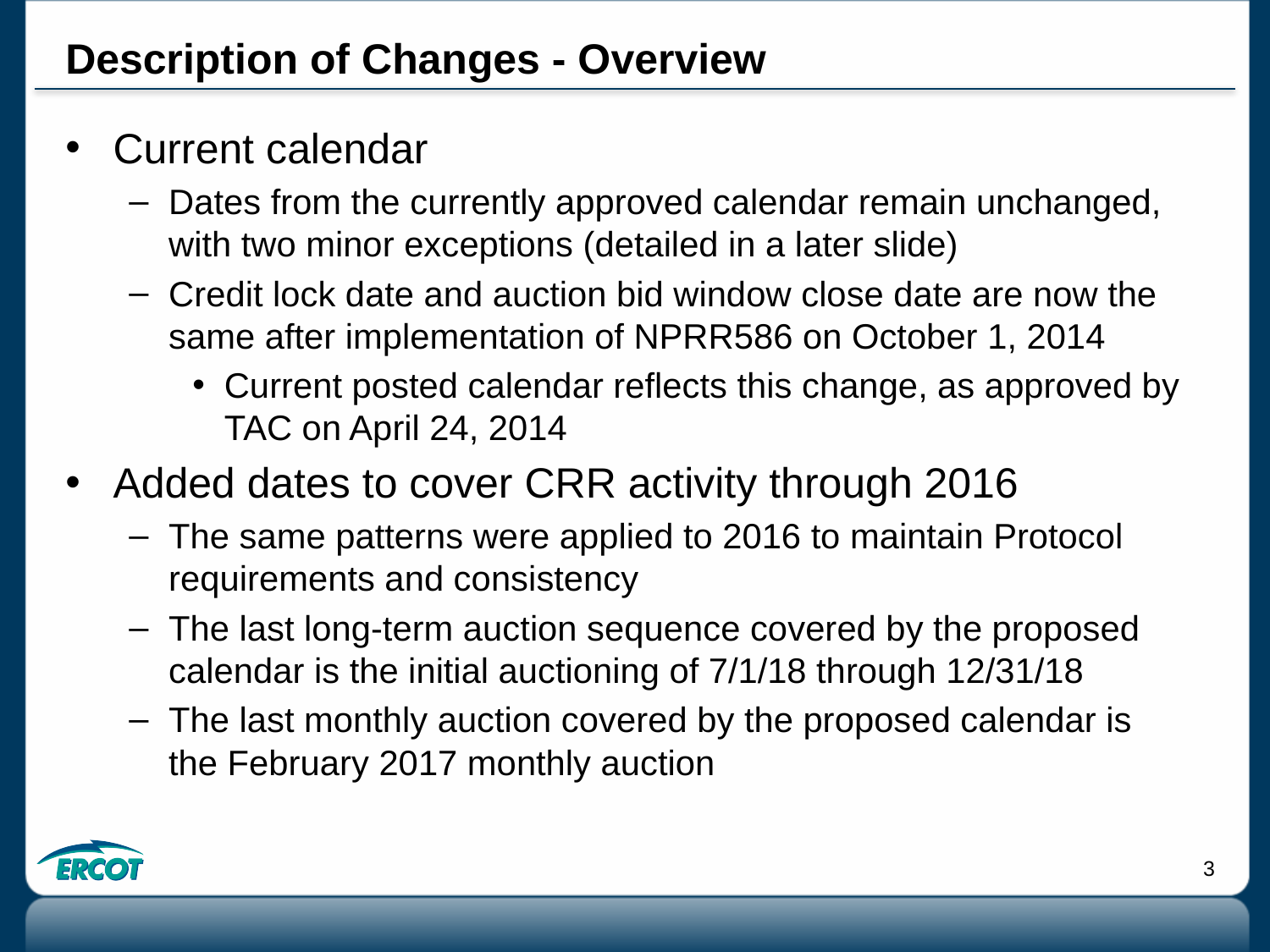

# Description of Changes - Overview
Current calendar
Dates from the currently approved calendar remain unchanged, with two minor exceptions (detailed in a later slide)
Credit lock date and auction bid window close date are now the same after implementation of NPRR586 on October 1, 2014
Current posted calendar reflects this change, as approved by TAC on April 24, 2014
Added dates to cover CRR activity through 2016
The same patterns were applied to 2016 to maintain Protocol requirements and consistency
The last long-term auction sequence covered by the proposed calendar is the initial auctioning of 7/1/18 through 12/31/18
The last monthly auction covered by the proposed calendar is the February 2017 monthly auction